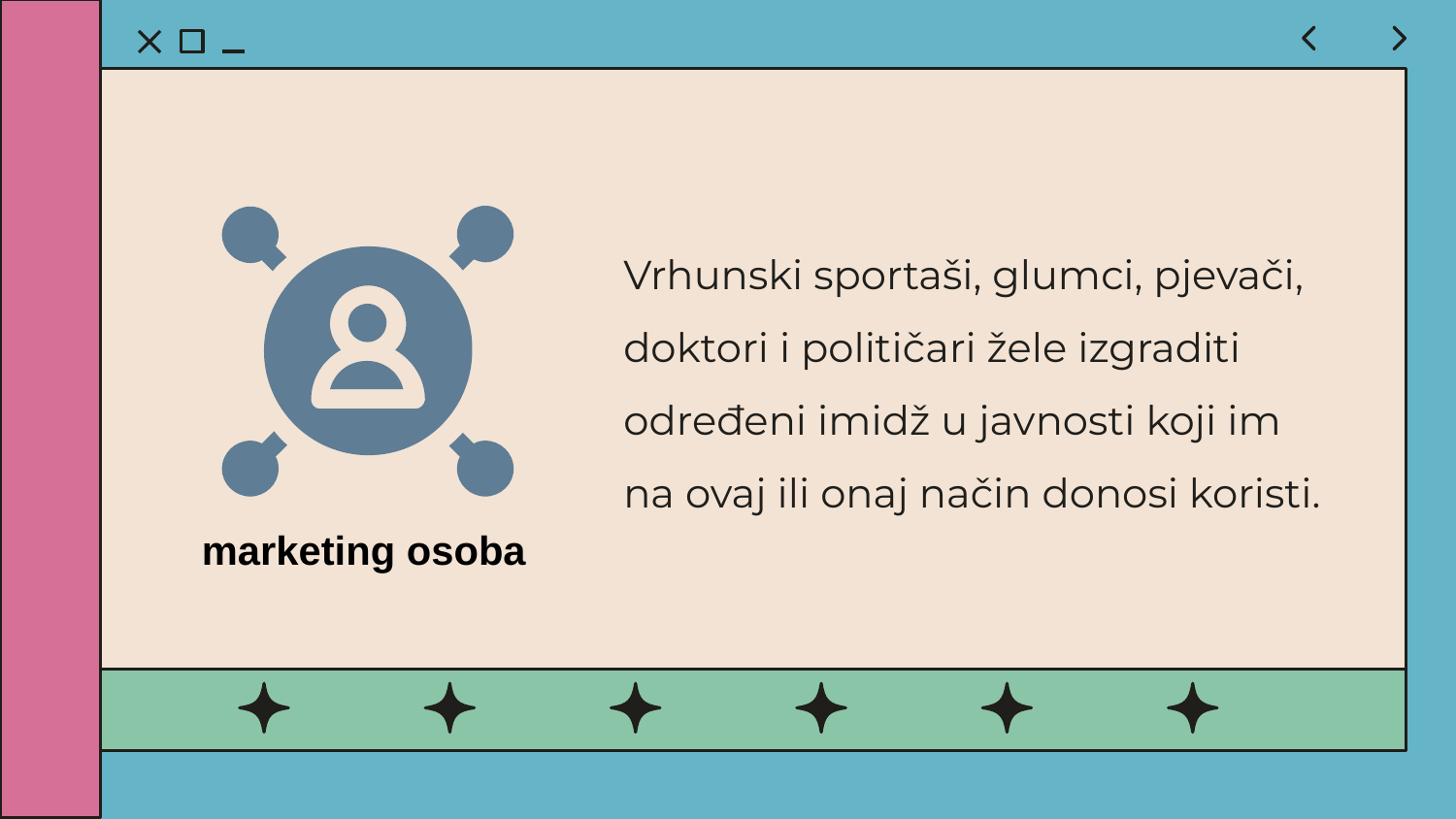

Vrhunski sportaši, glumci, pjevači, doktori i političari žele izgraditi određeni imidž u javnosti koji im na ovaj ili onaj način donosi koristi.
marketing osoba